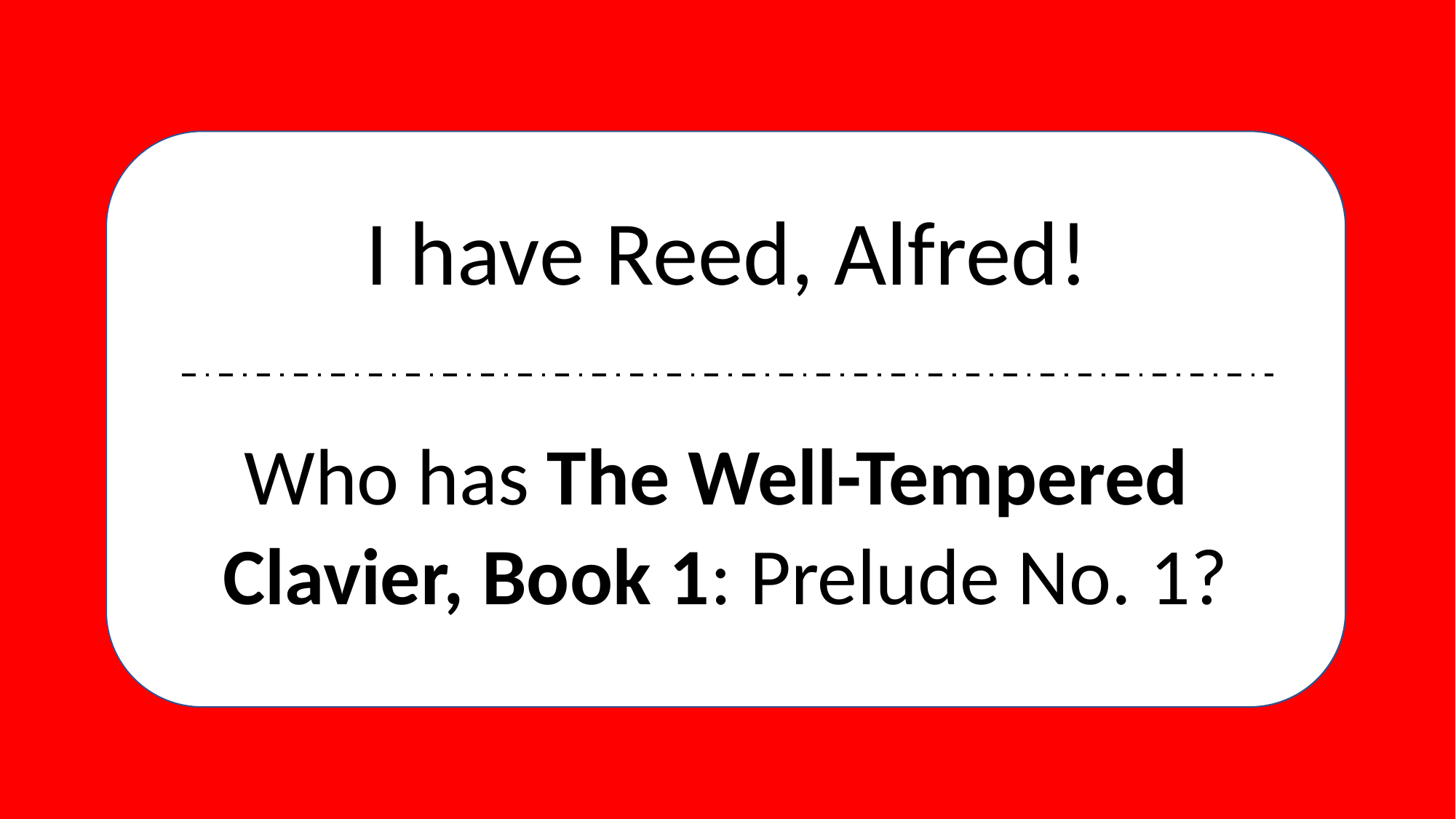

# I have Reed, Alfred!
Who has The Well-Tempered
Clavier, Book 1: Prelude No. 1?